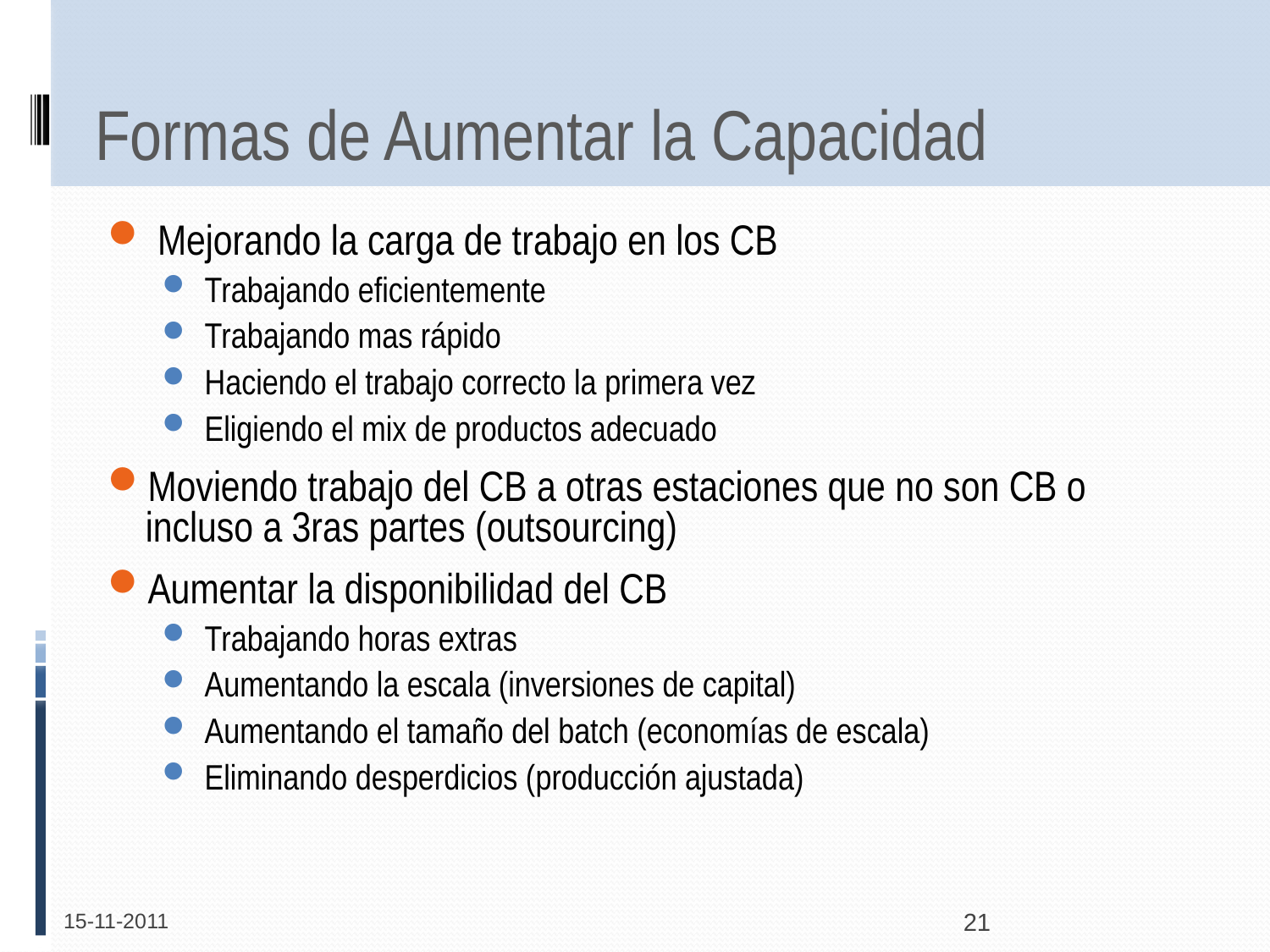

# Formas de Aumentar la Capacidad
 Mejorando la carga de trabajo en los CB
 Trabajando eficientemente
 Trabajando mas rápido
 Haciendo el trabajo correcto la primera vez
 Eligiendo el mix de productos adecuado
Moviendo trabajo del CB a otras estaciones que no son CB o incluso a 3ras partes (outsourcing)
Aumentar la disponibilidad del CB
 Trabajando horas extras
 Aumentando la escala (inversiones de capital)
 Aumentando el tamaño del batch (economías de escala)
 Eliminando desperdicios (producción ajustada)

15-11-2011
21